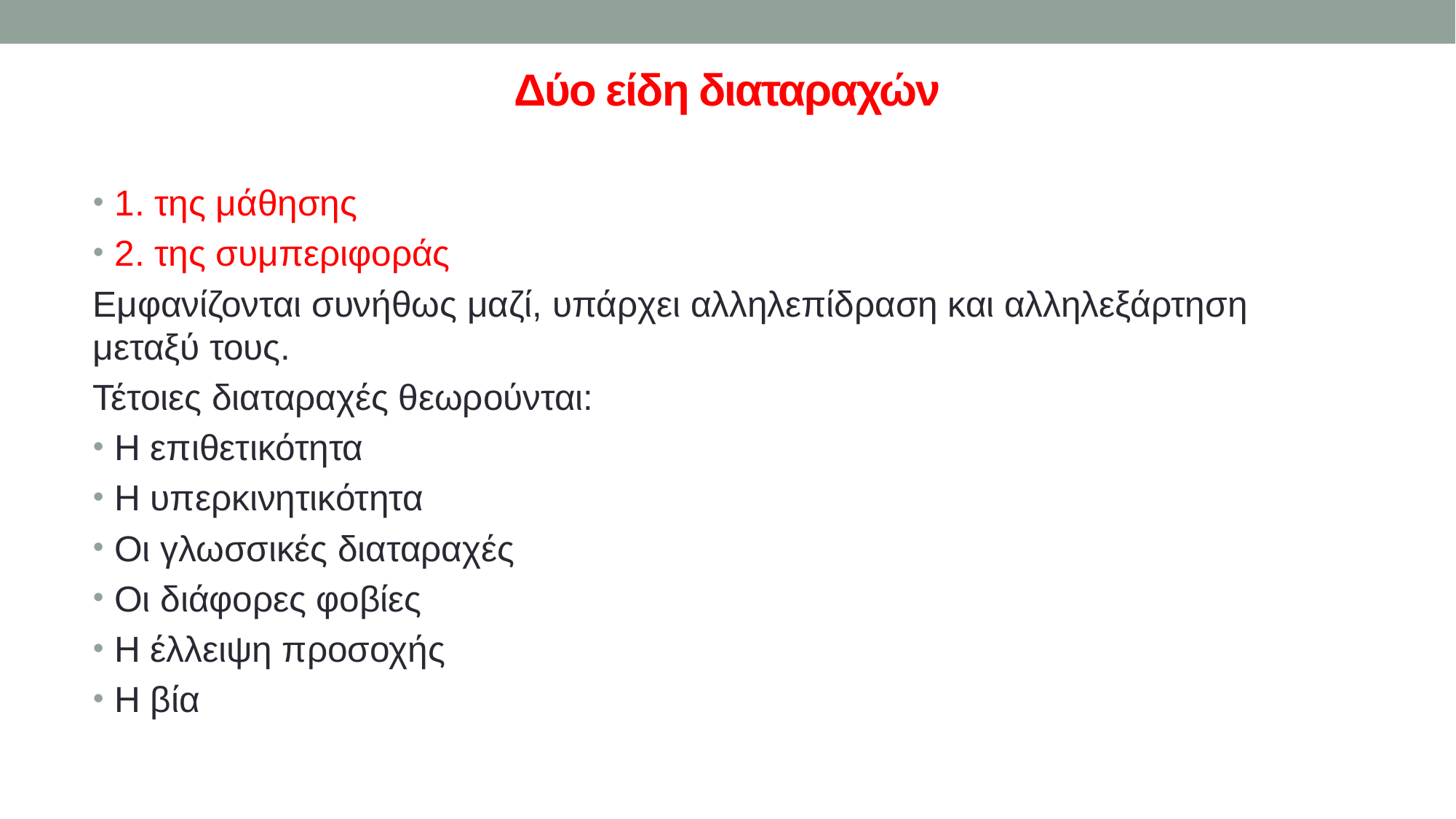

# Δύο είδη διαταραχών
1. της μάθησης
2. της συμπεριφοράς
Εμφανίζονται συνήθως μαζί, υπάρχει αλληλεπίδραση και αλληλεξάρτηση μεταξύ τους.
Τέτοιες διαταραχές θεωρούνται:
Η επιθετικότητα
Η υπερκινητικότητα
Οι γλωσσικές διαταραχές
Οι διάφορες φοβίες
Η έλλειψη προσοχής
Η βία